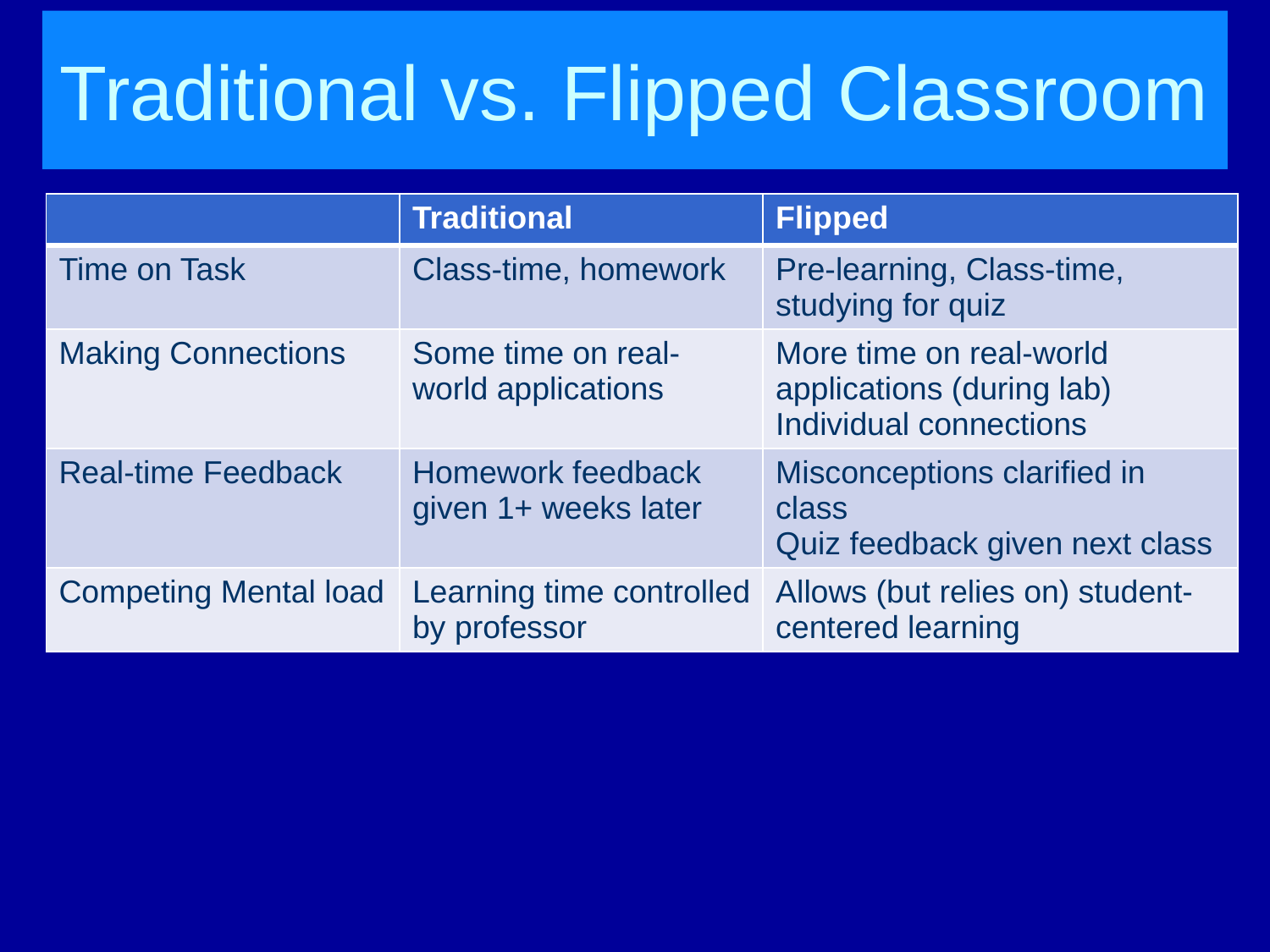

# Traditional vs. Flipped Classroom
|  | Traditional | Flipped |
| --- | --- | --- |
| Time on Task | Class-time, homework | Pre-learning, Class-time, studying for quiz |
| Making Connections | Some time on real-world applications | More time on real-world applications (during lab) Individual connections |
| Real-time Feedback | Homework feedback given 1+ weeks later | Misconceptions clarified in class Quiz feedback given next class |
| Competing Mental load | Learning time controlled by professor | Allows (but relies on) student-centered learning |